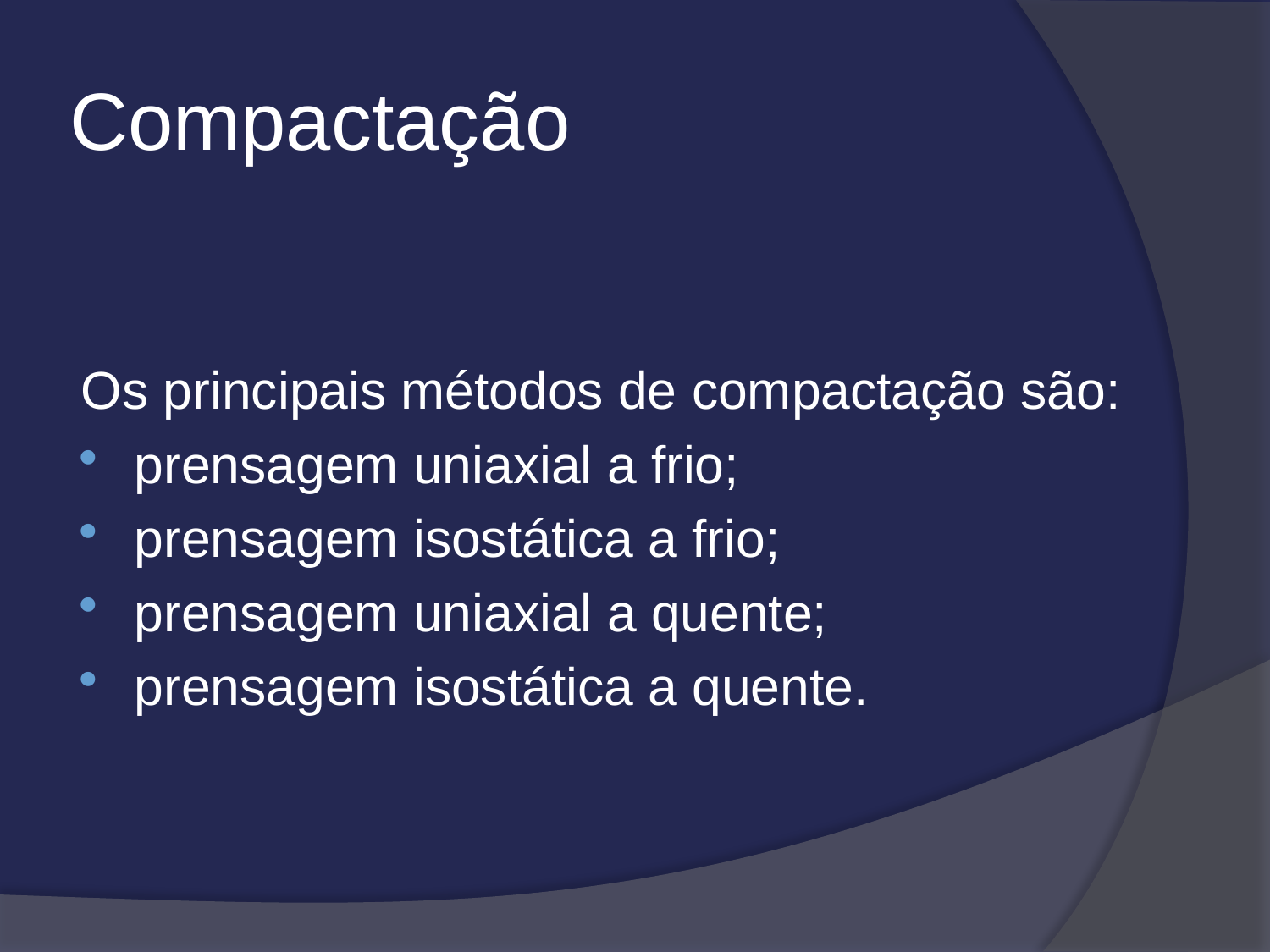

# Compactação
Os principais métodos de compactação são:
prensagem uniaxial a frio;
prensagem isostática a frio;
prensagem uniaxial a quente;
prensagem isostática a quente.